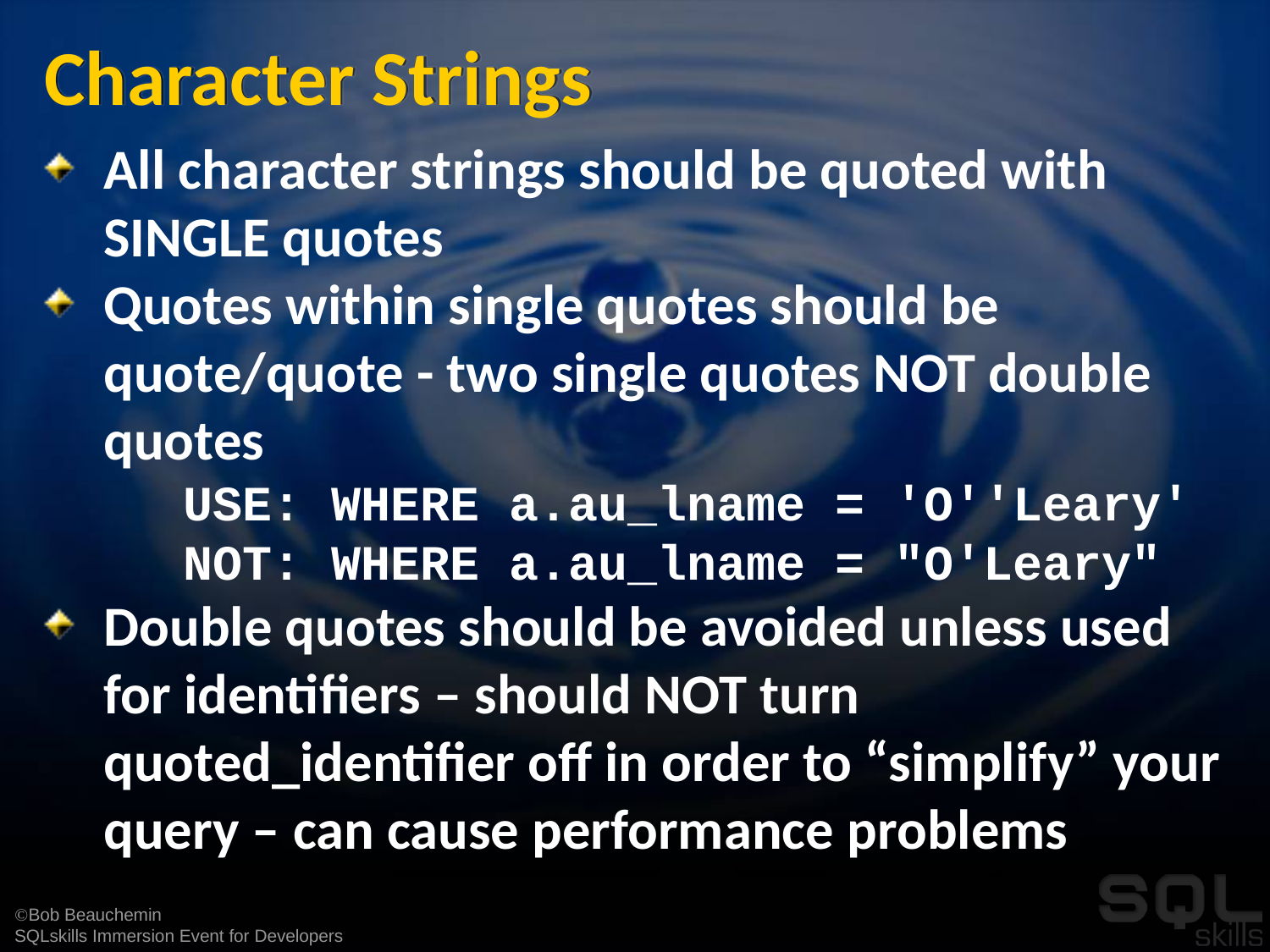

# Character Strings
All character strings should be quoted with SINGLE quotes
Quotes within single quotes should be quote/quote - two single quotes NOT double quotes
	USE: WHERE a.au_lname = 'O''Leary'
NOT: WHERE a.au_lname = "O'Leary"
Double quotes should be avoided unless used for identifiers – should NOT turn quoted_identifier off in order to “simplify” your query – can cause performance problems